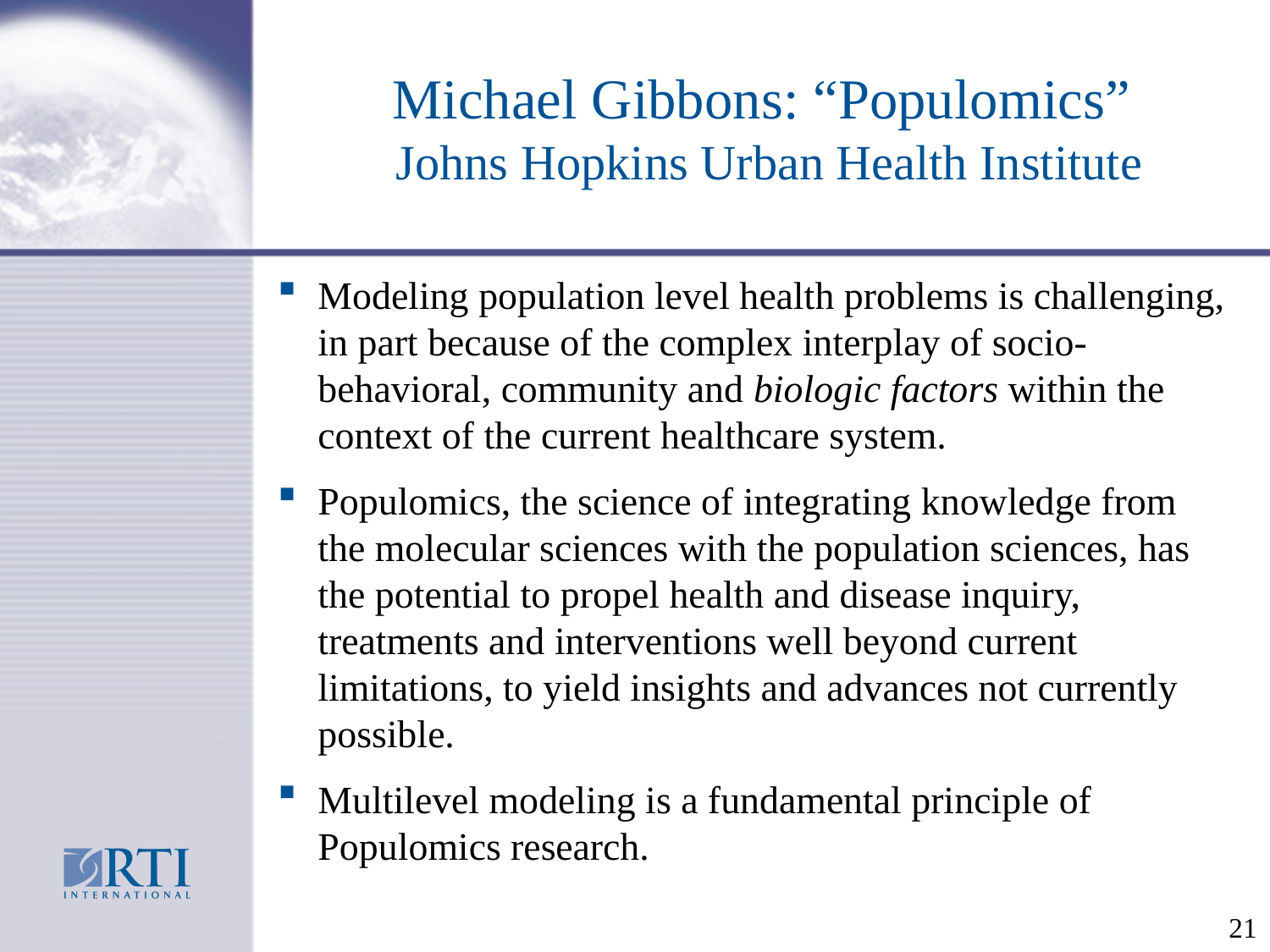

# Michael Gibbons: “Populomics” Johns Hopkins Urban Health Institute
Modeling population level health problems is challenging, in part because of the complex interplay of socio-behavioral, community and biologic factors within the context of the current healthcare system.
Populomics, the science of integrating knowledge from the molecular sciences with the population sciences, has the potential to propel health and disease inquiry, treatments and interventions well beyond current limitations, to yield insights and advances not currently possible.
Multilevel modeling is a fundamental principle of Populomics research.

21